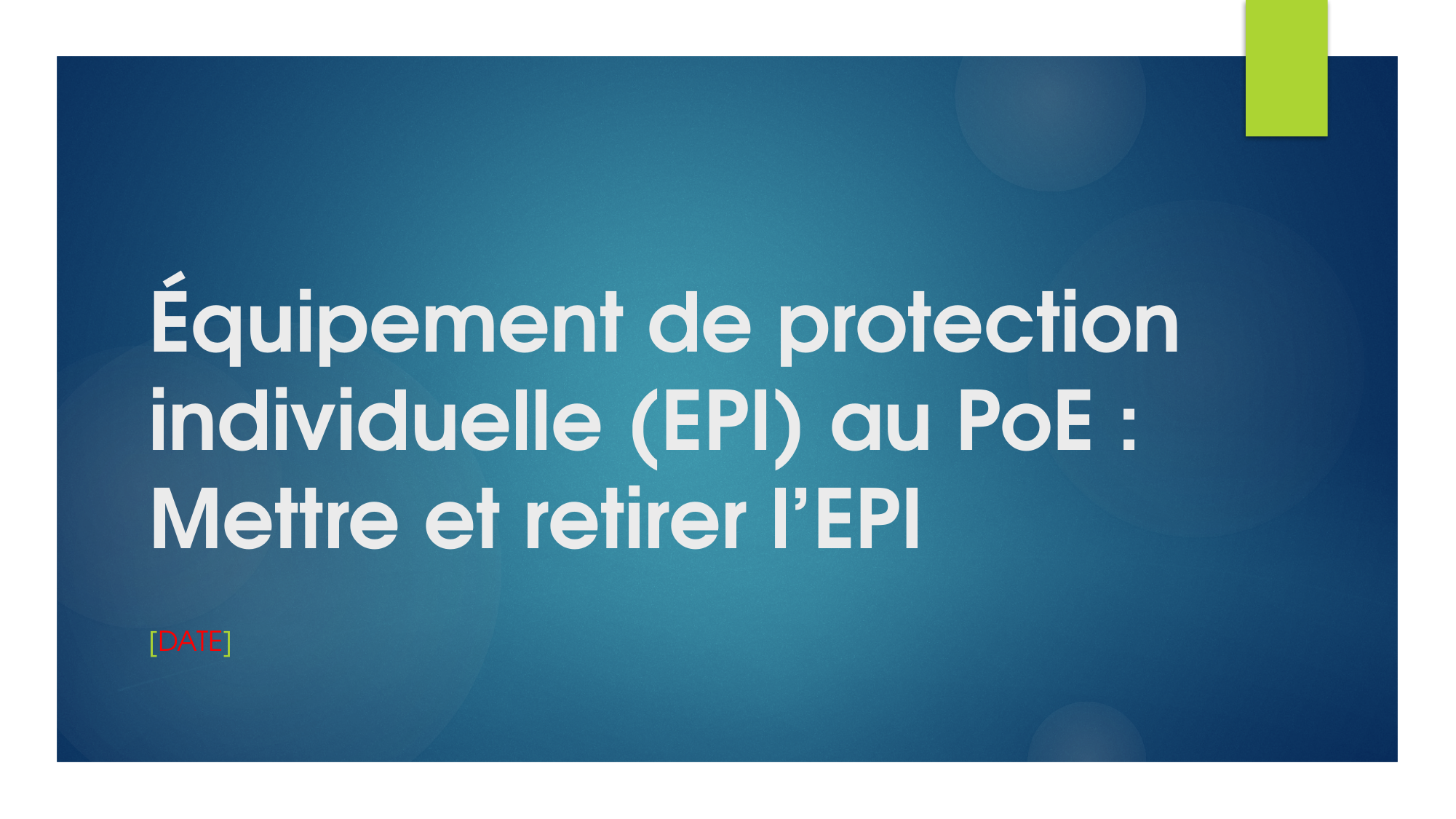

# Équipement de protection individuelle (EPI) au PoE : Mettre et retirer l’EPI

[Date]